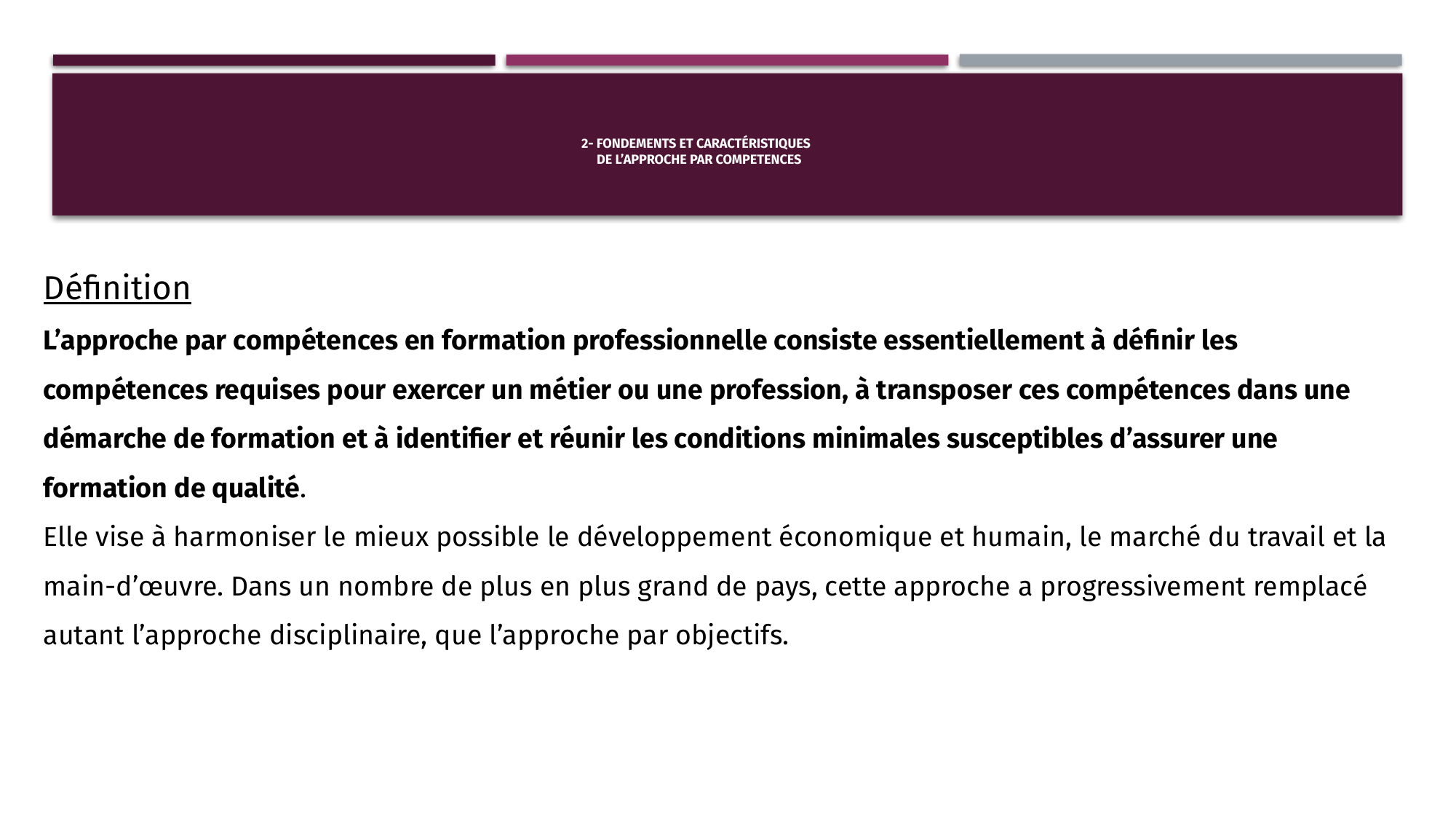

# 2- Fondements et Caractéristiques de l’approche par COMPETENCES

Définition
L’approche par compétences en formation professionnelle consiste essentiellement à définir les compétences requises pour exercer un métier ou une profession, à transposer ces compétences dans une démarche de formation et à identifier et réunir les conditions minimales susceptibles d’assurer une formation de qualité.
Elle vise à harmoniser le mieux possible le développement économique et humain, le marché du travail et la main-d’œuvre. Dans un nombre de plus en plus grand de pays, cette approche a progressivement remplacé autant l’approche disciplinaire, que l’approche par objectifs.